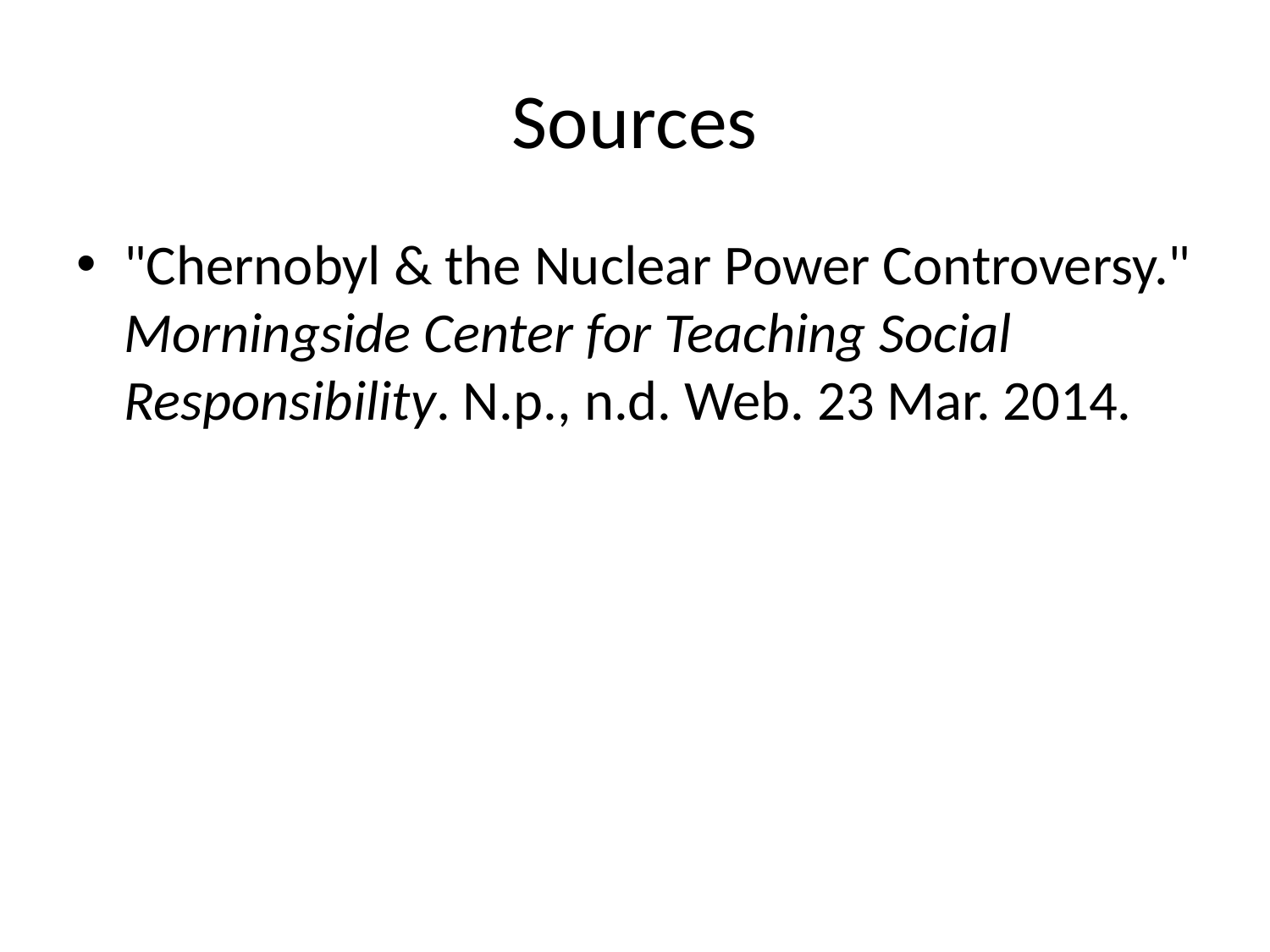

# Sources
"Chernobyl & the Nuclear Power Controversy." Morningside Center for Teaching Social Responsibility. N.p., n.d. Web. 23 Mar. 2014.